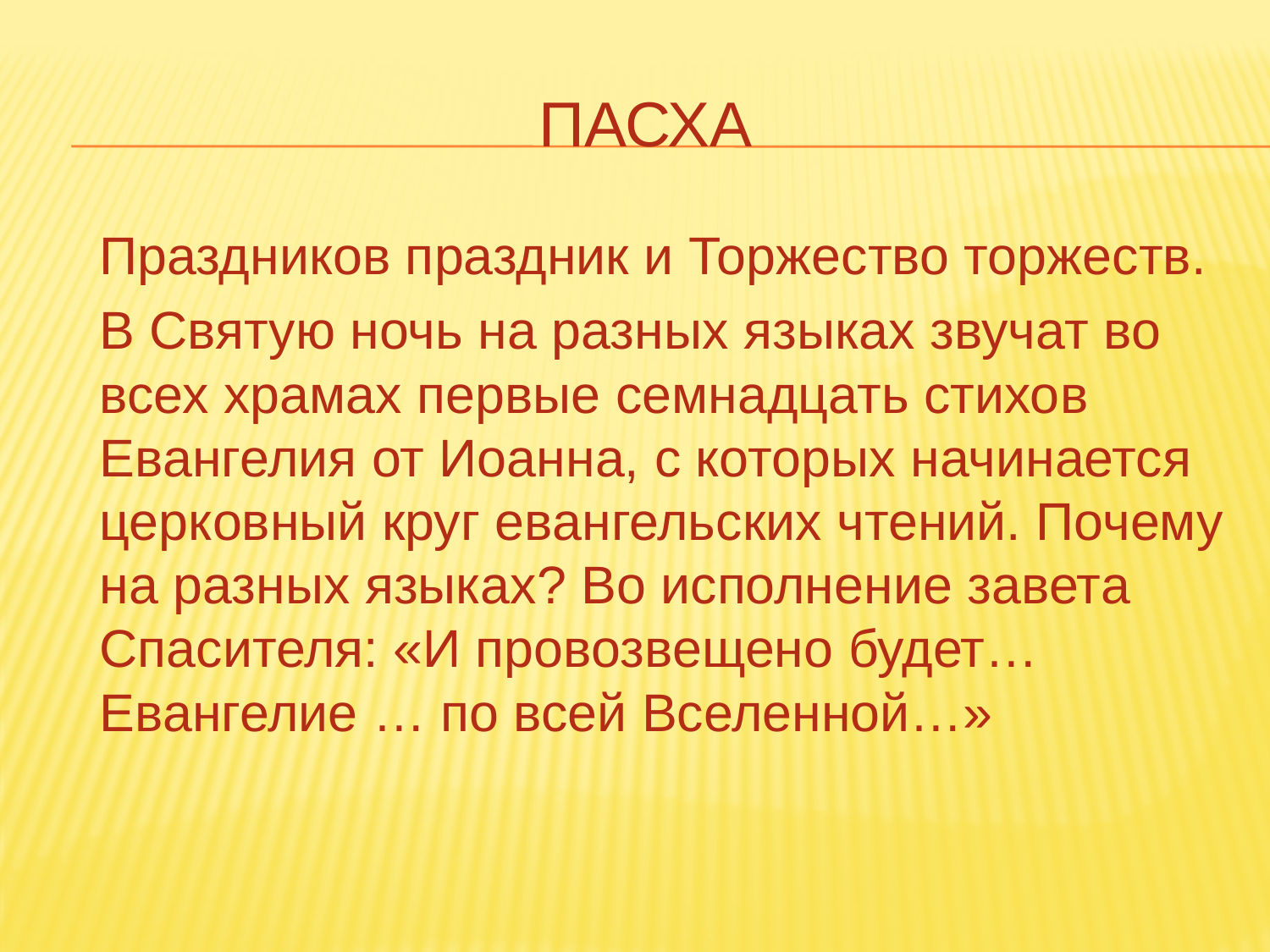

# ПАСХА
   Праздников праздник и Торжество торжеств.
   В Святую ночь на разных языках звучат во всех храмах первые семнадцать стихов Евангелия от Иоанна, с которых начинается церковный круг евангельских чтений. Почему на разных языках? Во исполнение завета Спасителя: «И провозвещено будет… Евангелие … по всей Вселенной…»